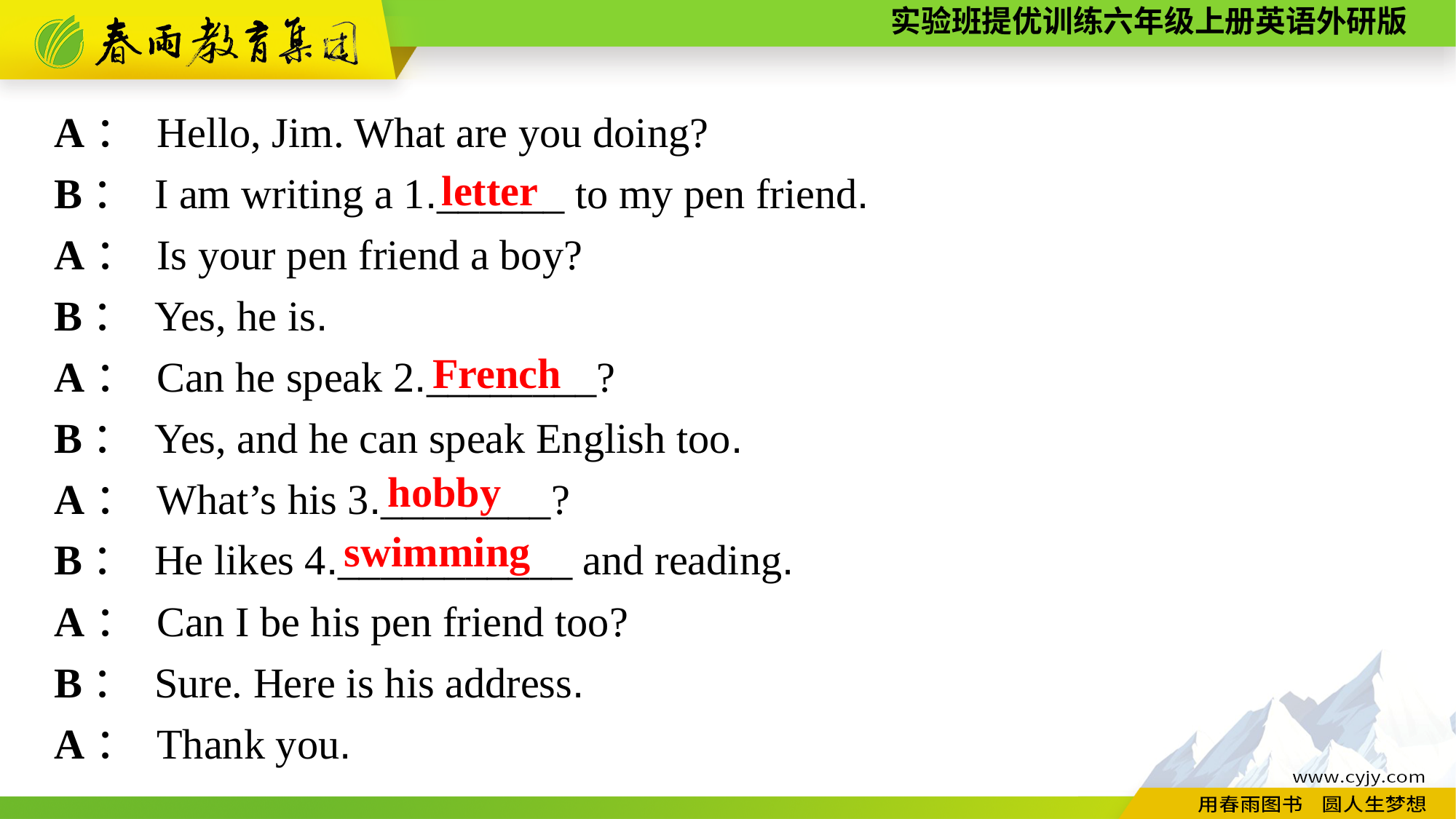

A： Hello, Jim. What are you doing?
B： I am writing a 1.______ to my pen friend.
A： Is your pen friend a boy?
B： Yes, he is.
A： Can he speak 2.________?
B： Yes, and he can speak English too.
A： What’s his 3.________?
B： He likes 4.___________ and reading.
A： Can I be his pen friend too?
B： Sure. Here is his address.
A： Thank you.
letter
French
hobby
swimming